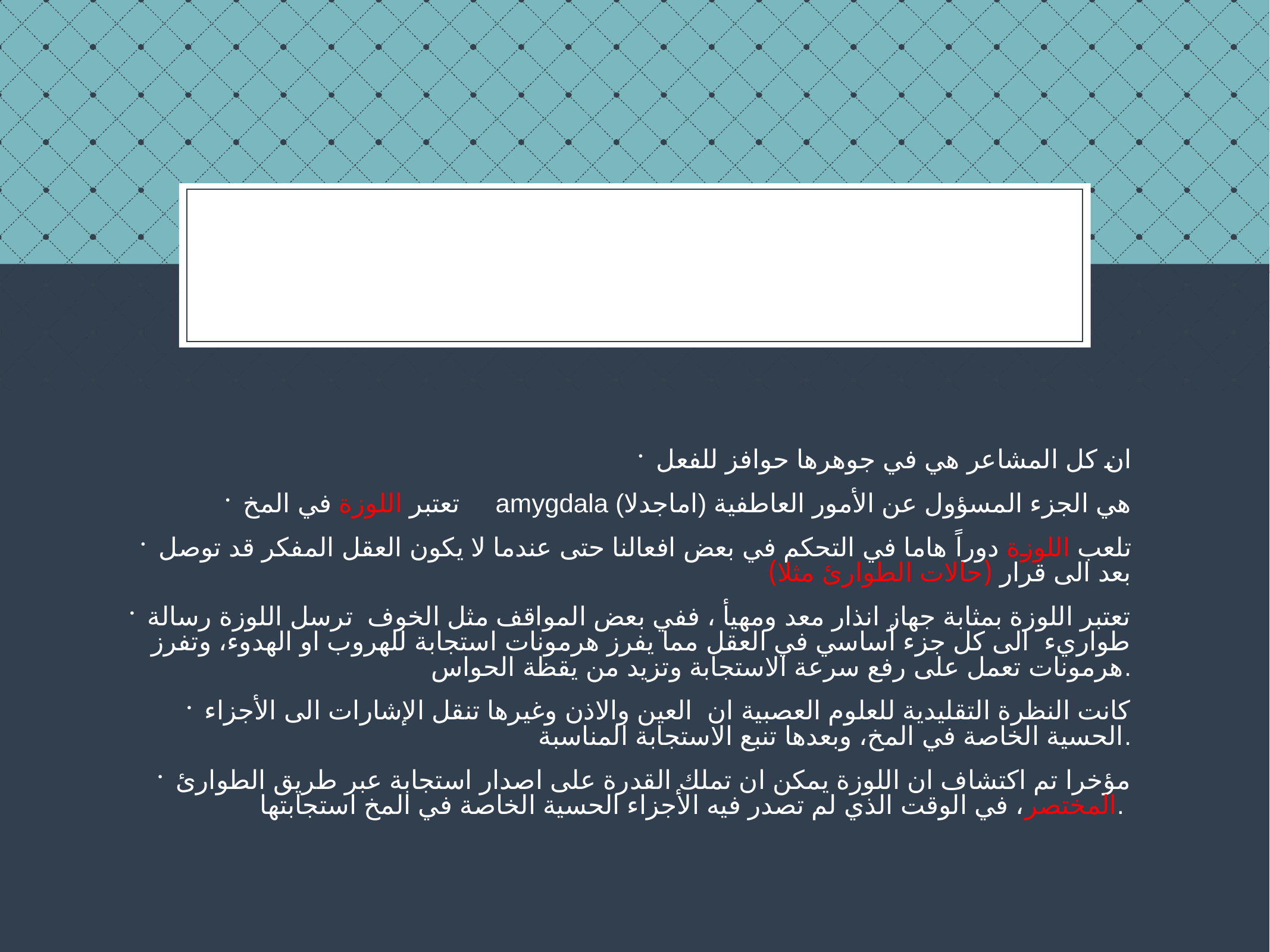

#
ان كل المشاعر هي في جوهرها حوافز للفعل
تعتبر اللوزة في المخ     amygdala (اماجدلا) هي الجزء المسؤول عن الأمور العاطفية
تلعب اللوزة دوراً هاما في التحكم في بعض افعالنا حتى عندما لا يكون العقل المفكر قد توصل بعد الى قرار (حالات الطوارئ مثلا)
تعتبر اللوزة بمثابة جهاز انذار معد ومهيأ ، ففي بعض المواقف مثل الخوف  ترسل اللوزة رسالة طواريء  الى كل جزء أساسي في العقل مما يفرز هرمونات استجابة للهروب او الهدوء، وتفرز هرمونات تعمل على رفع سرعة الاستجابة وتزيد من يقظة الحواس.
كانت النظرة التقليدية للعلوم العصبية ان  العين والاذن وغيرها تنقل الإشارات الى الأجزاء الحسية الخاصة في المخ، وبعدها تنبع الاستجابة المناسبة.
مؤخرا تم اكتشاف ان اللوزة يمكن ان تملك القدرة على اصدار استجابة عبر طريق الطوارئ المختصر، في الوقت الذي لم تصدر فيه الأجزاء الحسية الخاصة في المخ استجابتها.